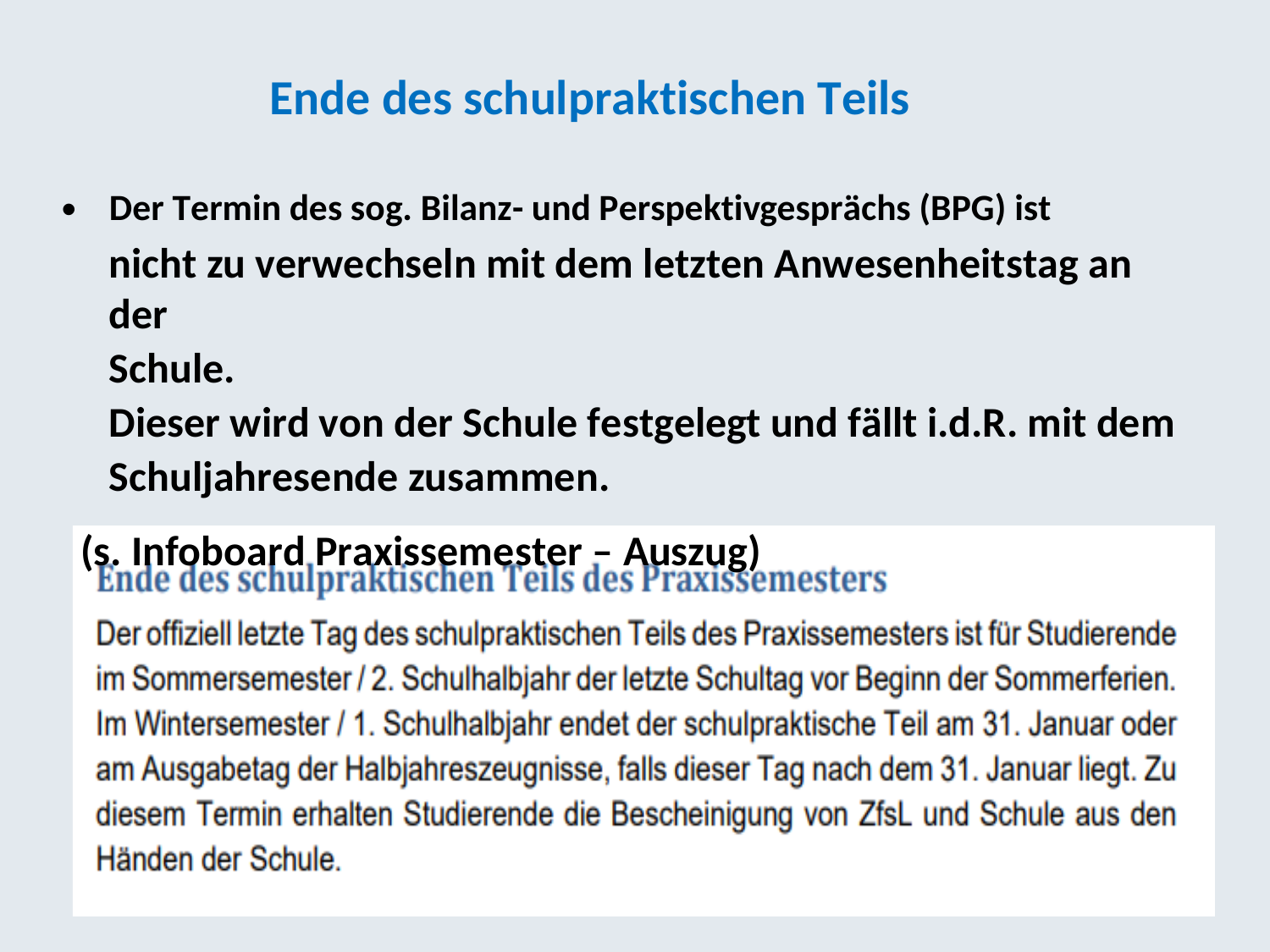

Ende des schulpraktischen Teils

•
Der Termin des sog. Bilanz- und Perspektivgesprächs (BPG) ist
nicht zu verwechseln mit dem letzten Anwesenheitstag an der
Schule.
Dieser wird von der Schule festgelegt und fällt i.d.R. mit dem
Schuljahresende zusammen.
(s. Infoboard Praxissemester – Auszug)